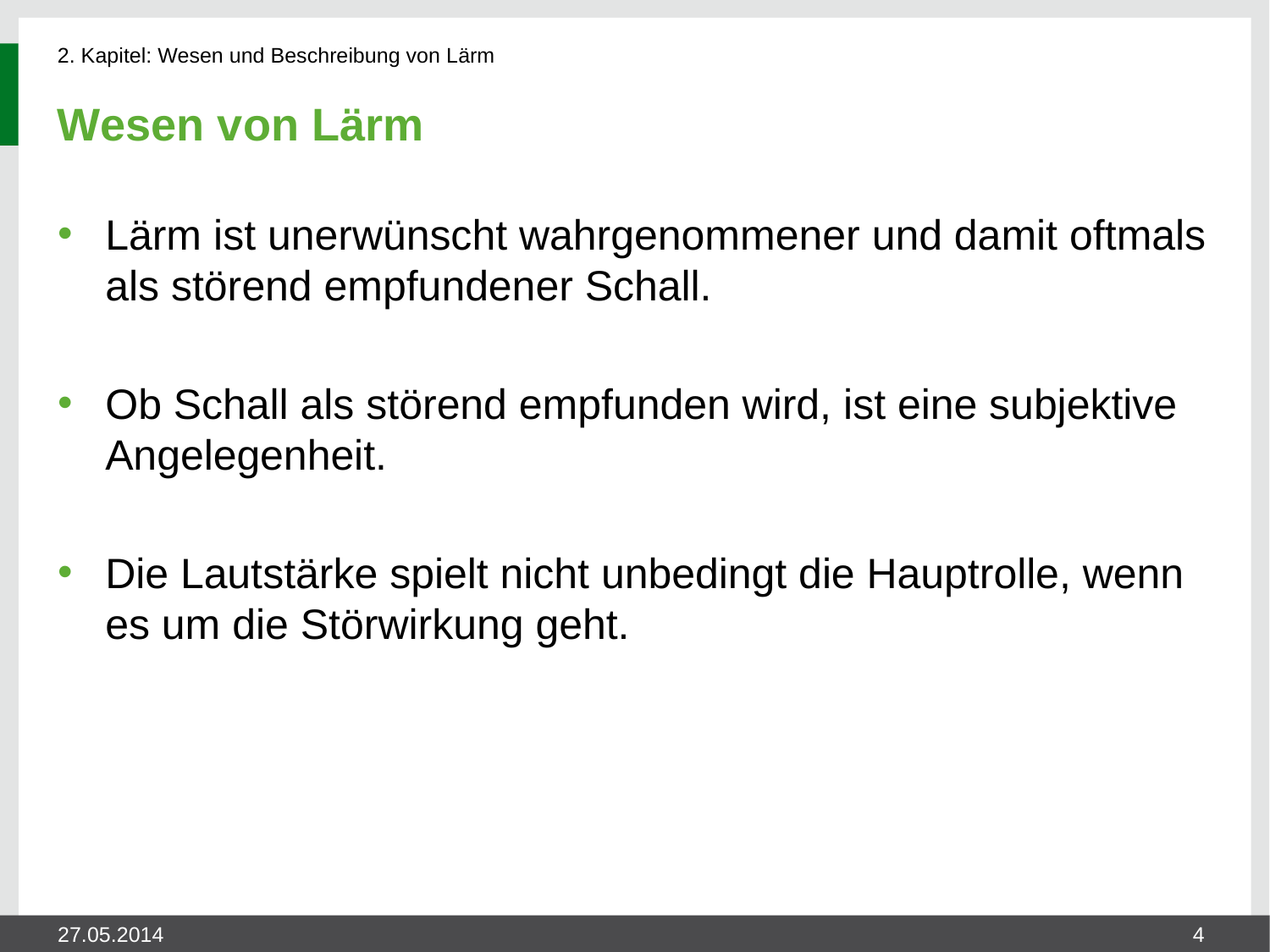

# Wesen von Lärm
Lärm ist unerwünscht wahrgenommener und damit oftmals als störend empfundener Schall.

Ob Schall als störend empfunden wird, ist eine subjektive Angelegenheit.

Die Lautstärke spielt nicht unbedingt die Hauptrolle, wenn es um die Störwirkung geht.
27.05.2014
4